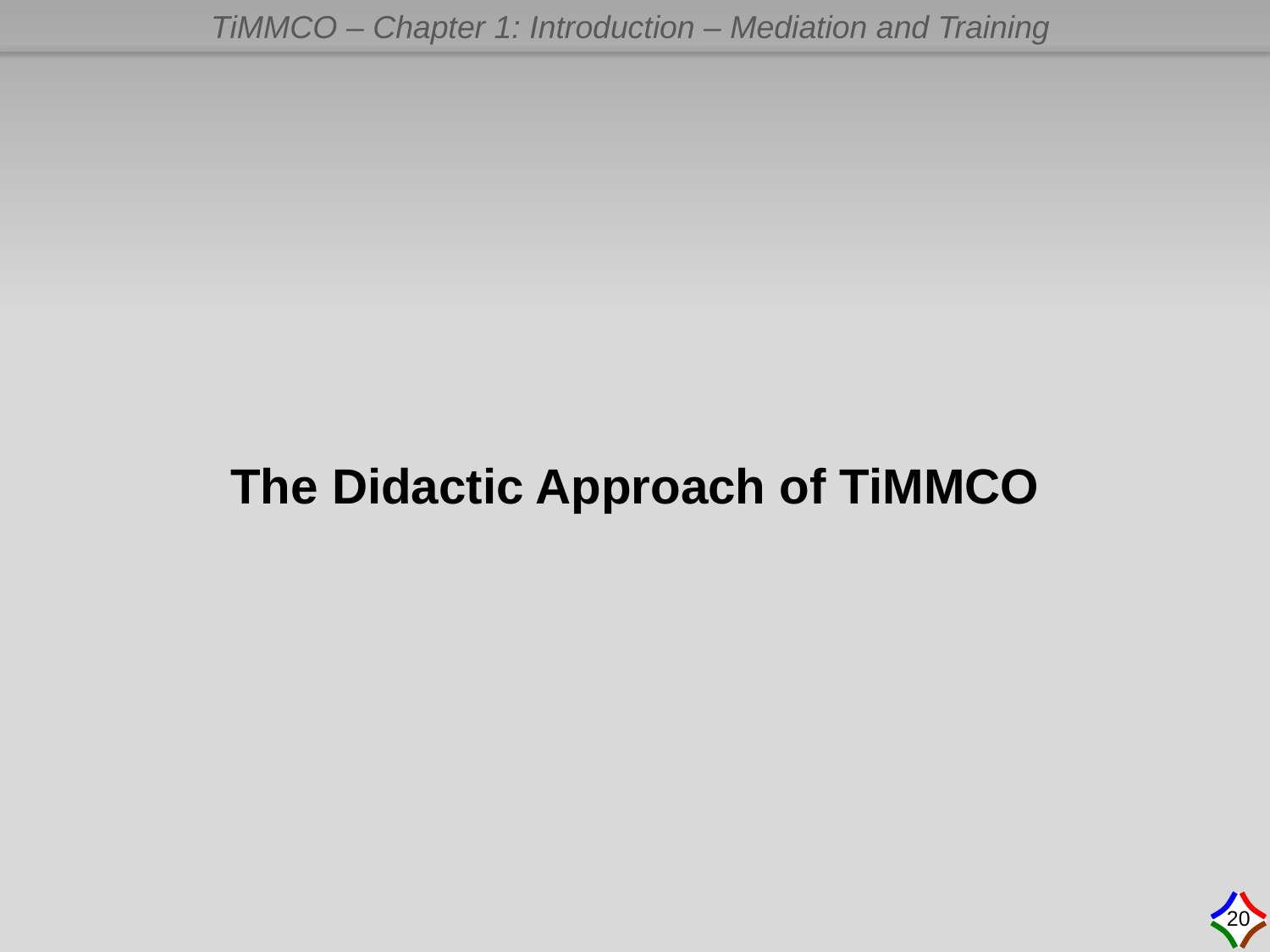

# The Didactic Approach of TiMMCO
20